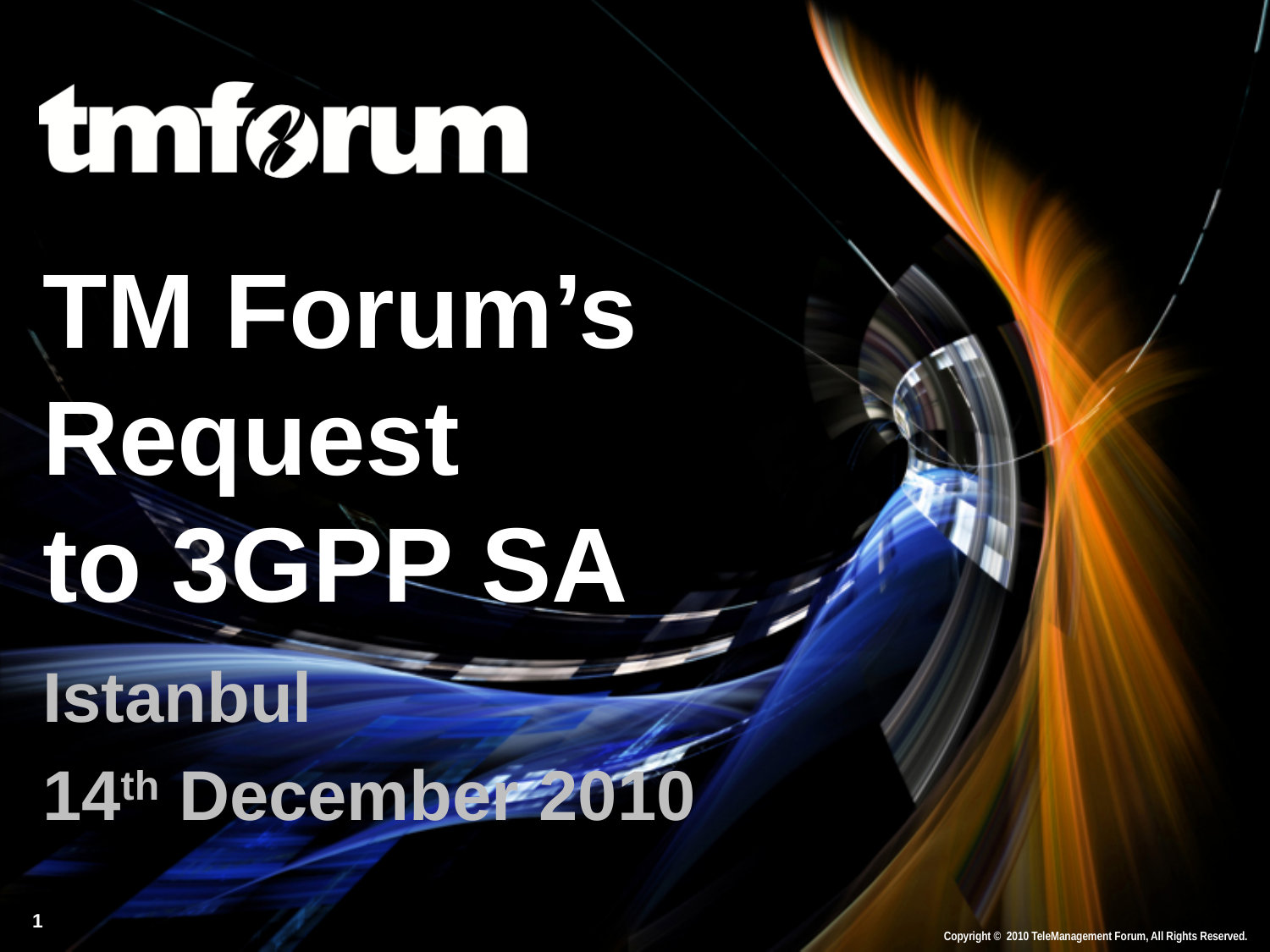

# TM Forum’s Request to 3GPP SA
Istanbul
14th December 2010